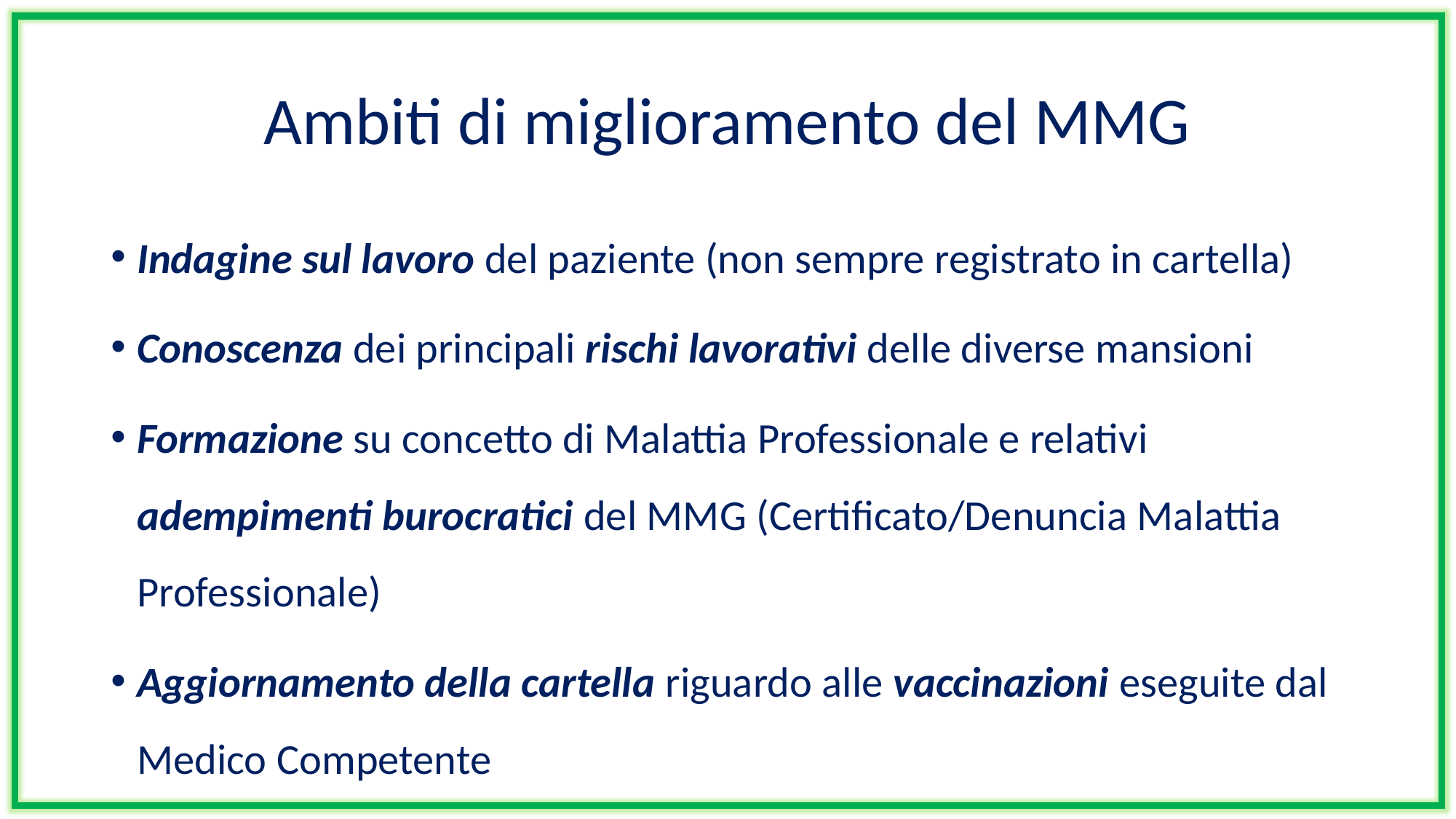

# Ambiti di miglioramento del MMG
Indagine sul lavoro del paziente (non sempre registrato in cartella)
Conoscenza dei principali rischi lavorativi delle diverse mansioni
Formazione su concetto di Malattia Professionale e relativi adempimenti burocratici del MMG (Certificato/Denuncia Malattia Professionale)
Aggiornamento della cartella riguardo alle vaccinazioni eseguite dal Medico Competente